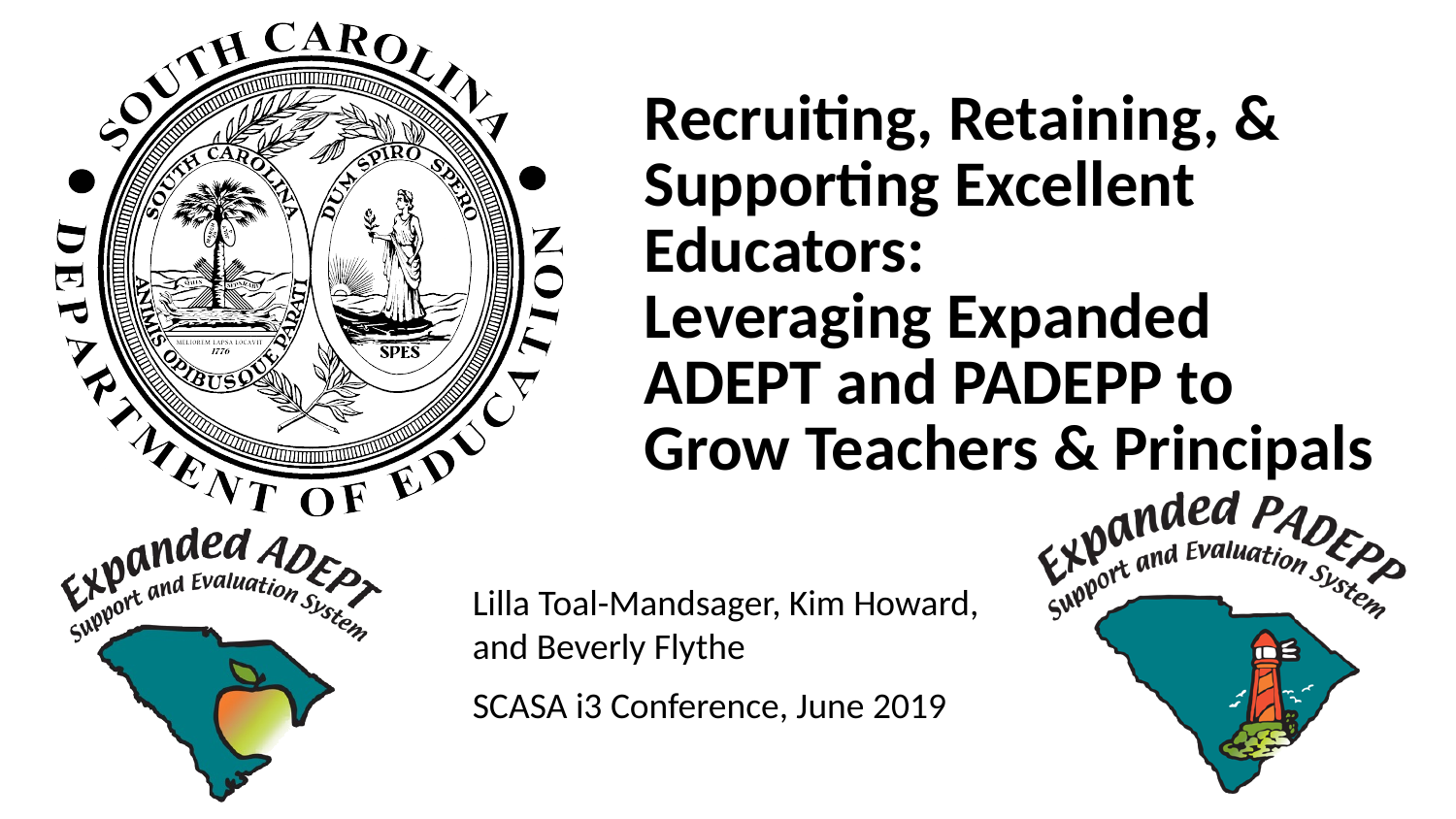

# Recruiting, Retaining, & Supporting Excellent Educators:  Leveraging Expanded ADEPT and PADEPP to Grow Teachers & Principals

Lilla Toal-Mandsager, Kim Howard, and Beverly Flythe
SCASA i3 Conference, June 2019